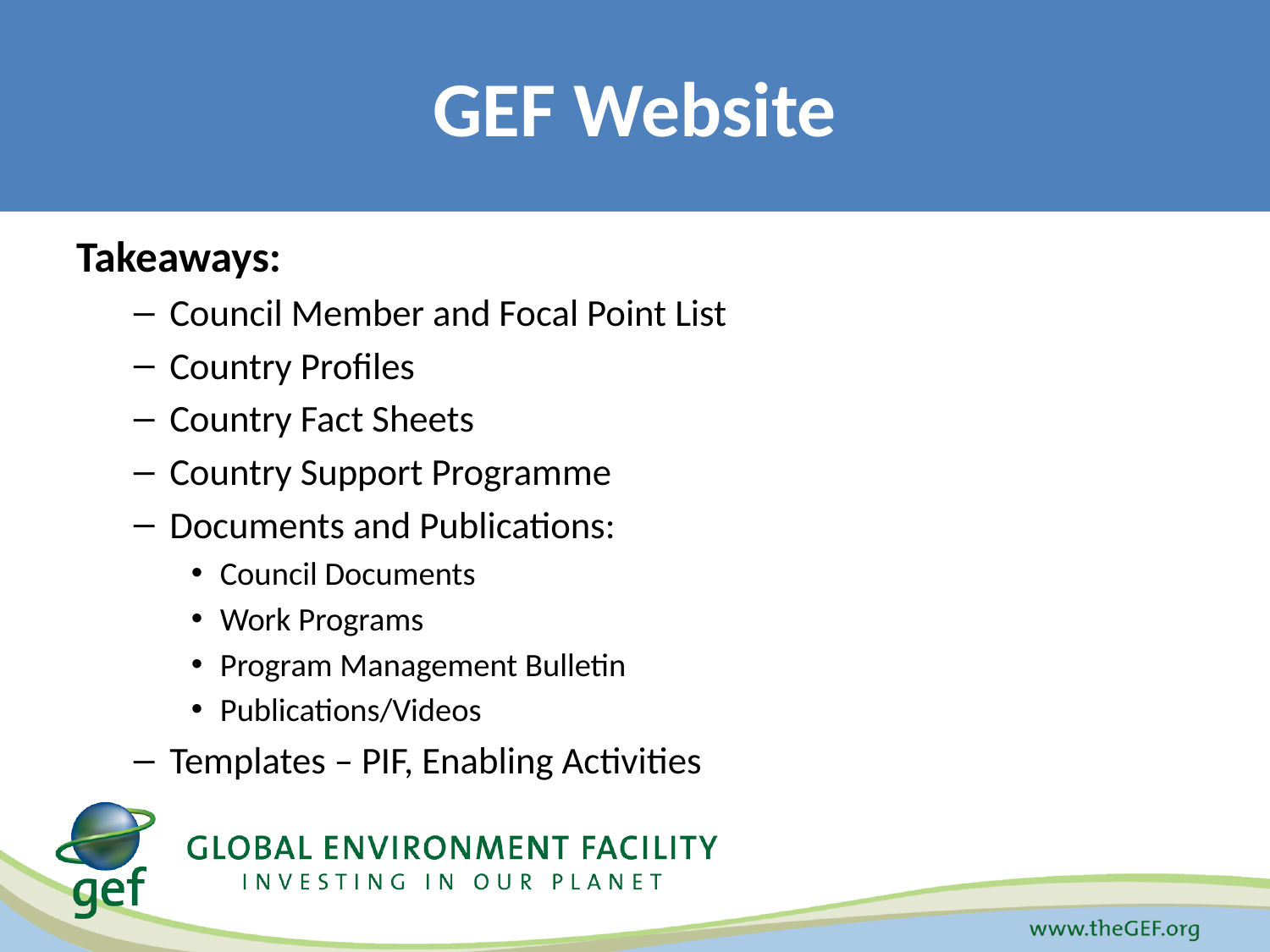

# GEF Website
Takeaways:
Council Member and Focal Point List
Country Profiles
Country Fact Sheets
Country Support Programme
Documents and Publications:
Council Documents
Work Programs
Program Management Bulletin
Publications/Videos
Templates – PIF, Enabling Activities